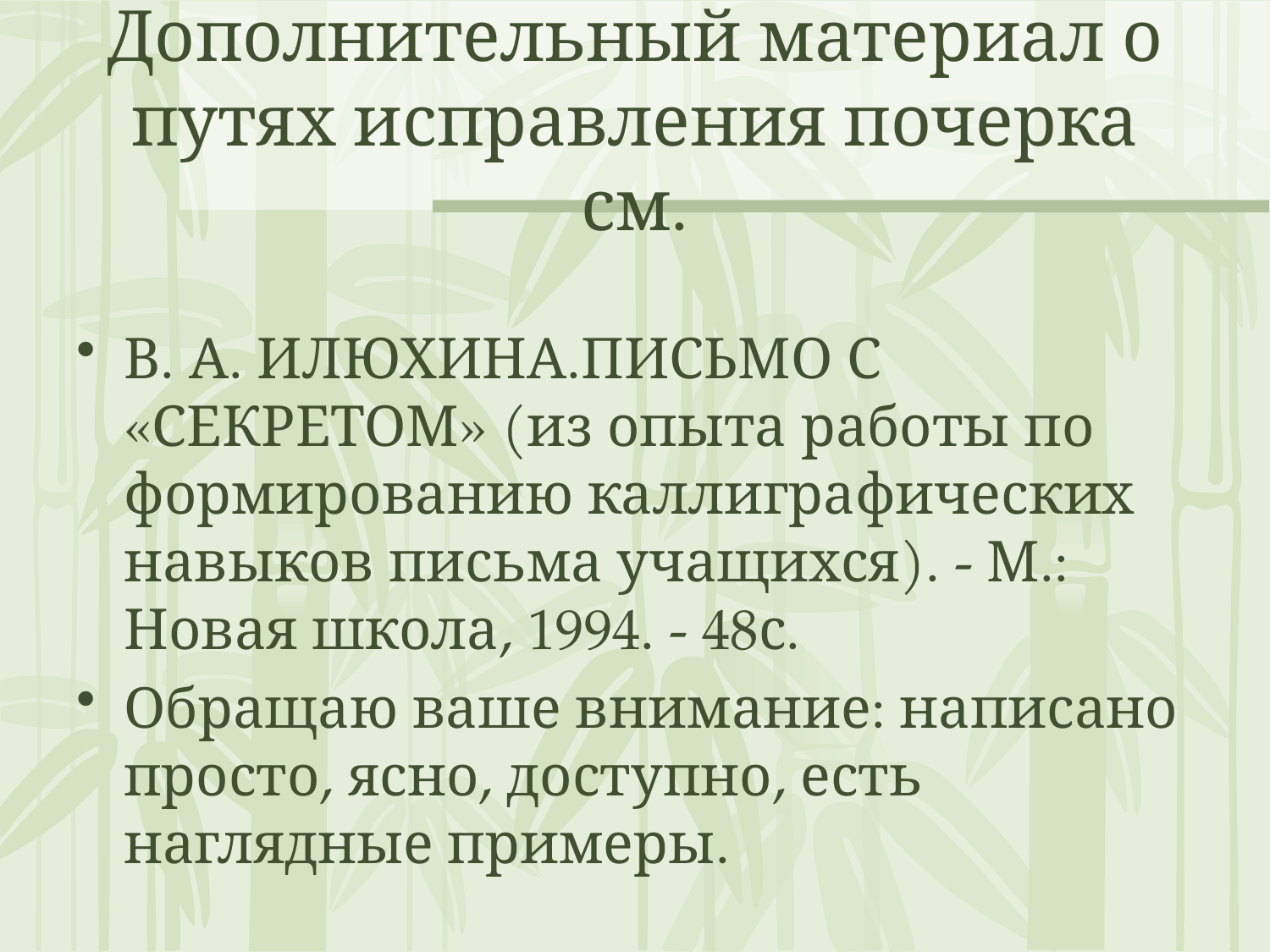

# Дополнительный материал о путях исправления почерка см.
В. А. ИЛЮХИНА.ПИСЬМО С «СЕКРЕТОМ» (из опыта работы по формированию каллиграфических навыков письма учащихся). - М.: Новая школа, 1994. - 48с.
Обращаю ваше внимание: написано просто, ясно, доступно, есть наглядные примеры.